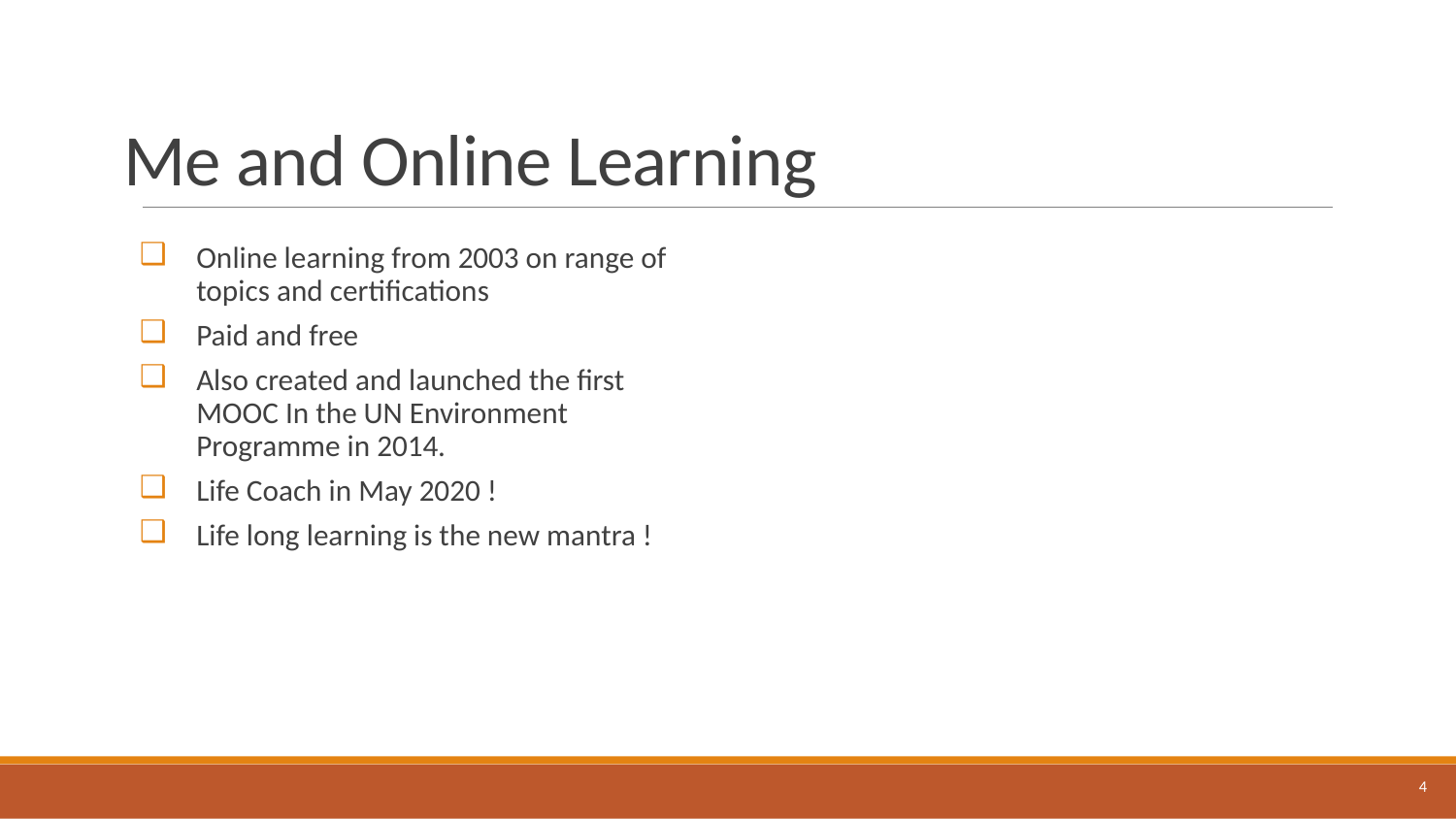

# Me and Online Learning
Online learning from 2003 on range of topics and certifications
Paid and free
Also created and launched the first MOOC In the UN Environment Programme in 2014.
Life Coach in May 2020 !
Life long learning is the new mantra !
4